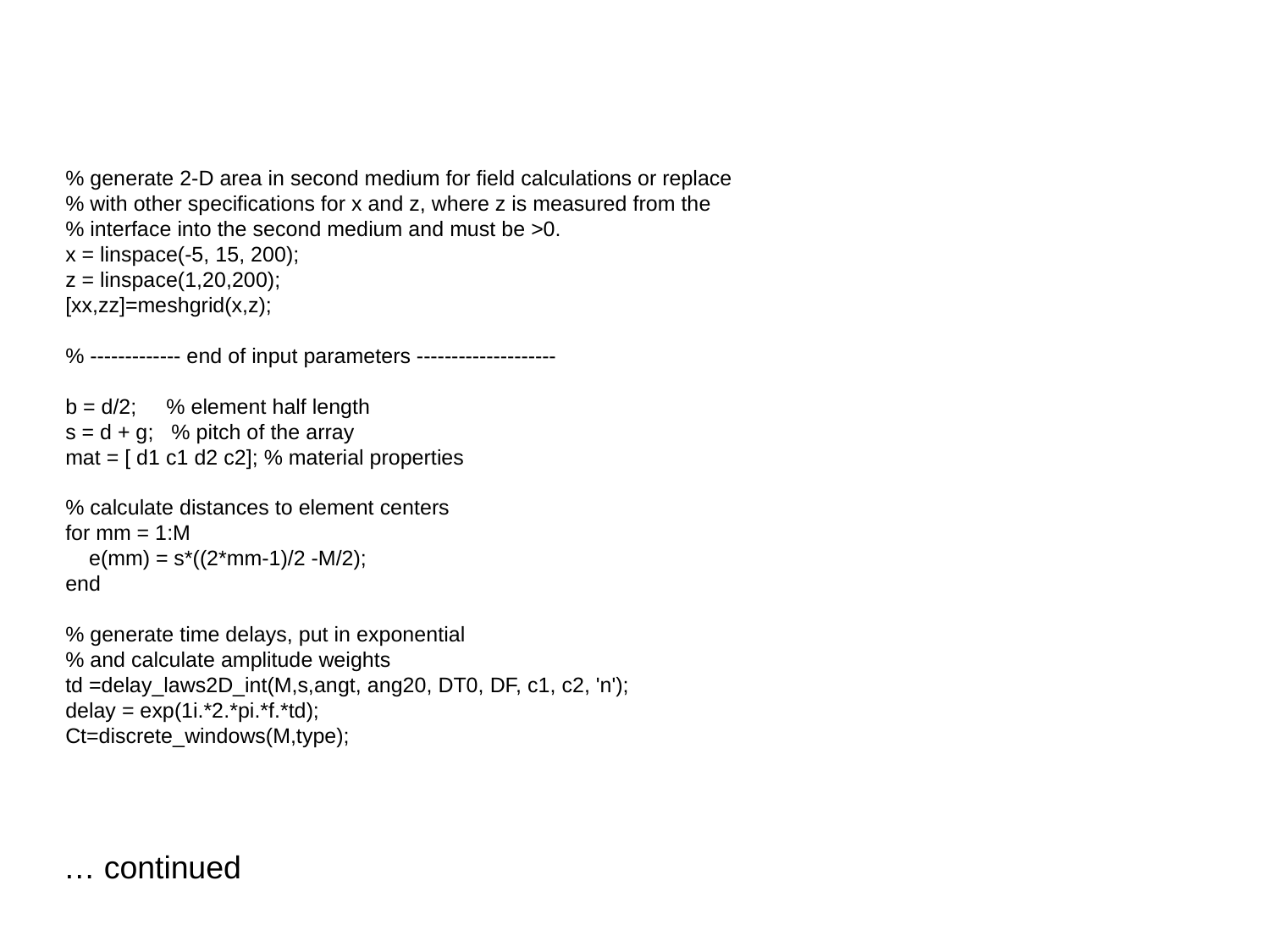

% generate 2-D area in second medium for field calculations or replace
% with other specifications for x and z, where z is measured from the
% interface into the second medium and must be >0.
x = linspace(-5, 15, 200);
z = linspace(1,20,200);
[xx,zz]=meshgrid(x,z);

% ------------- end of input parameters --------------------

b = d/2;     % element half length
s = d + g;   % pitch of the array
mat = [ d1 c1 d2 c2]; % material properties

% calculate distances to element centers
for mm = 1:M
    e(mm) = s*((2*mm-1)/2 -M/2);
end

% generate time delays, put in exponential
% and calculate amplitude weights
td =delay_laws2D_int(M,s,angt, ang20, DT0, DF, c1, c2, 'n');
delay = exp(1i.*2.*pi.*f.*td);
Ct=discrete_windows(M,type);

… continued